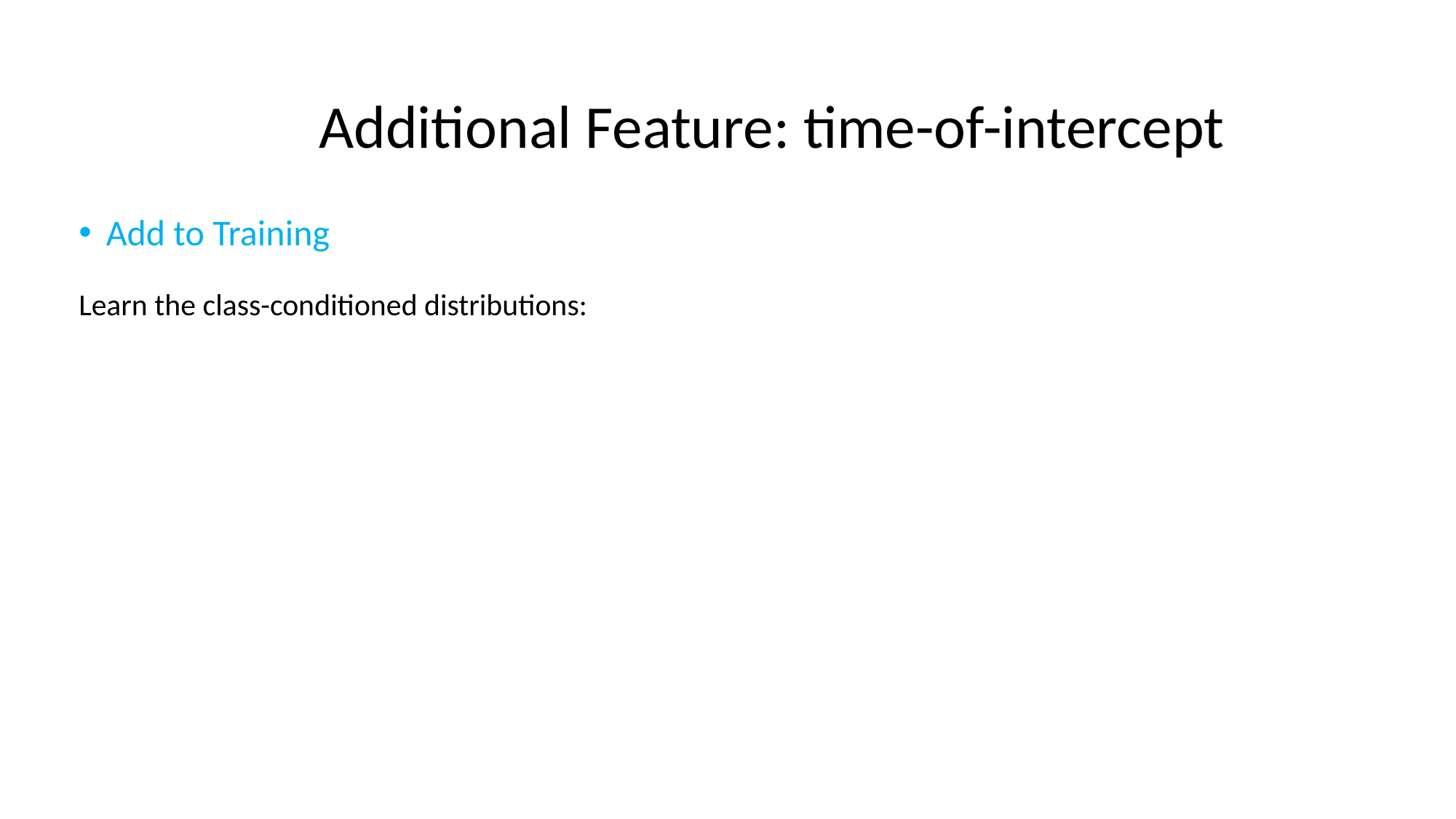

# Additional Feature: time-of-intercept
Add to Training
Learn the class-conditioned distributions: